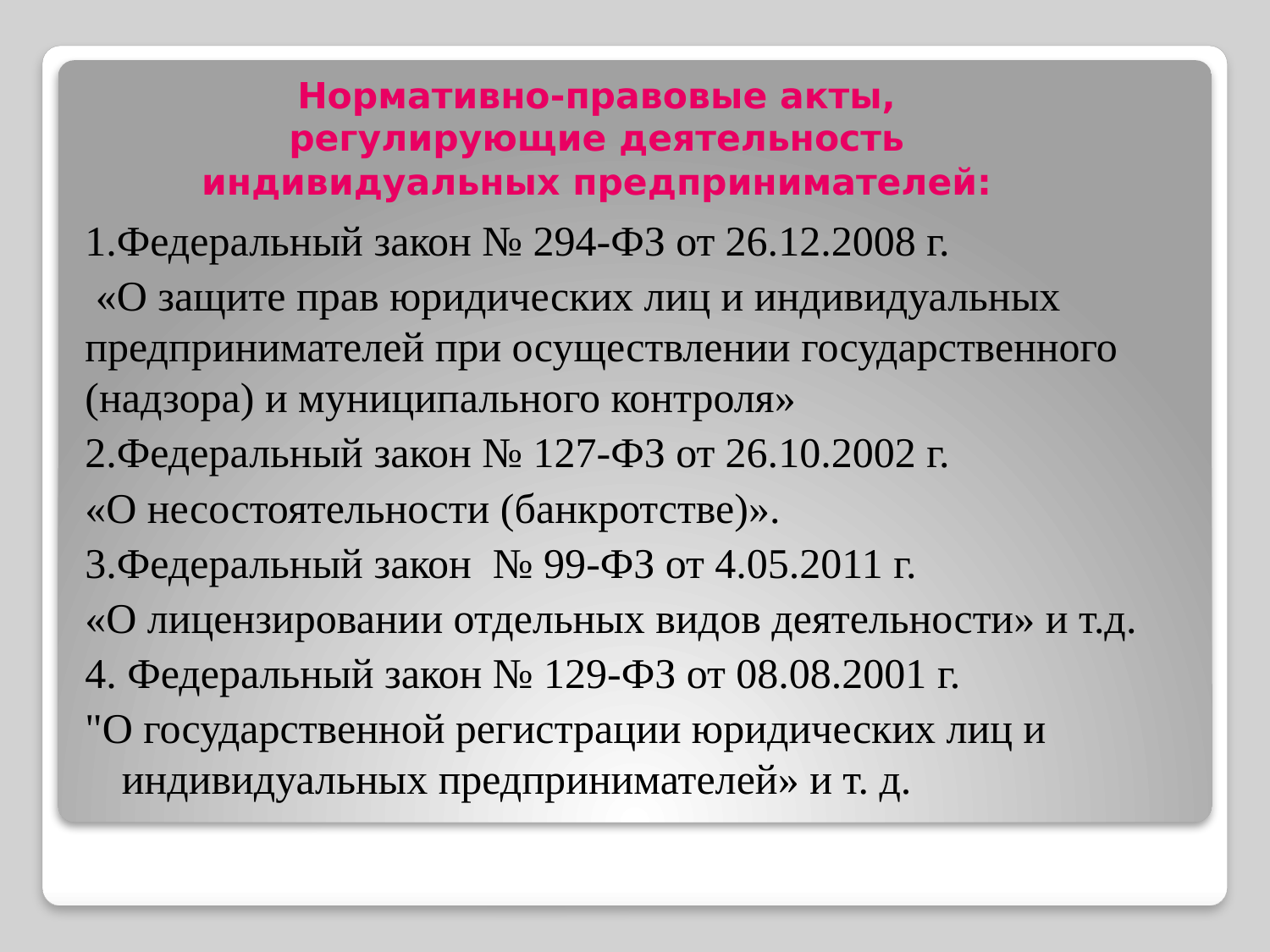

Нормативно-правовые акты,
регулирующие деятельность
индивидуальных предпринимателей:
1.Федеральный закон № 294-ФЗ от 26.12.2008 г.
 «О защите прав юридических лиц и индивидуальных предпринимателей при осуществлении государственного (надзора) и муниципального контроля»
2.Федеральный закон № 127-ФЗ от 26.10.2002 г.
«О несостоятельности (банкротстве)».
3.Федеральный закон  № 99-ФЗ от 4.05.2011 г.
«О лицензировании отдельных видов деятельности» и т.д.
4. Федеральный закон № 129-ФЗ от 08.08.2001 г.
"О государственной регистрации юридических лиц и индивидуальных предпринимателей» и т. д.